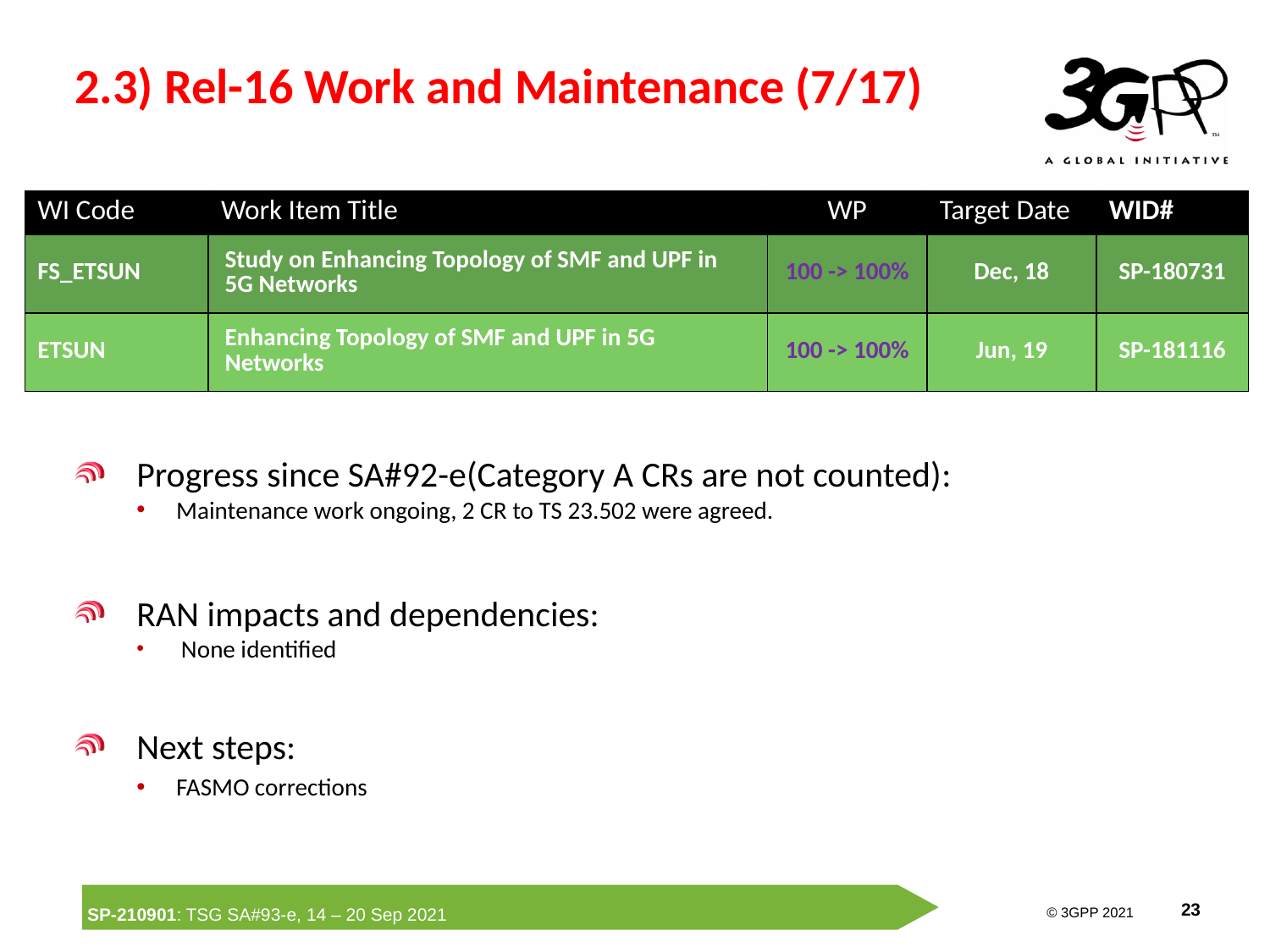

# 2.3) Rel-16 Work and Maintenance (7/17)
| WI Code | Work Item Title | WP | Target Date | WID# |
| --- | --- | --- | --- | --- |
| FS\_ETSUN | Study on Enhancing Topology of SMF and UPF in 5G Networks | 100 -> 100% | Dec, 18 | SP-180731 |
| ETSUN | Enhancing Topology of SMF and UPF in 5G Networks | 100 -> 100% | Jun, 19 | SP-181116 |
Progress since SA#92-e(Category A CRs are not counted):
Maintenance work ongoing, 2 CR to TS 23.502 were agreed.

RAN impacts and dependencies:
 None identified

Next steps:
FASMO corrections